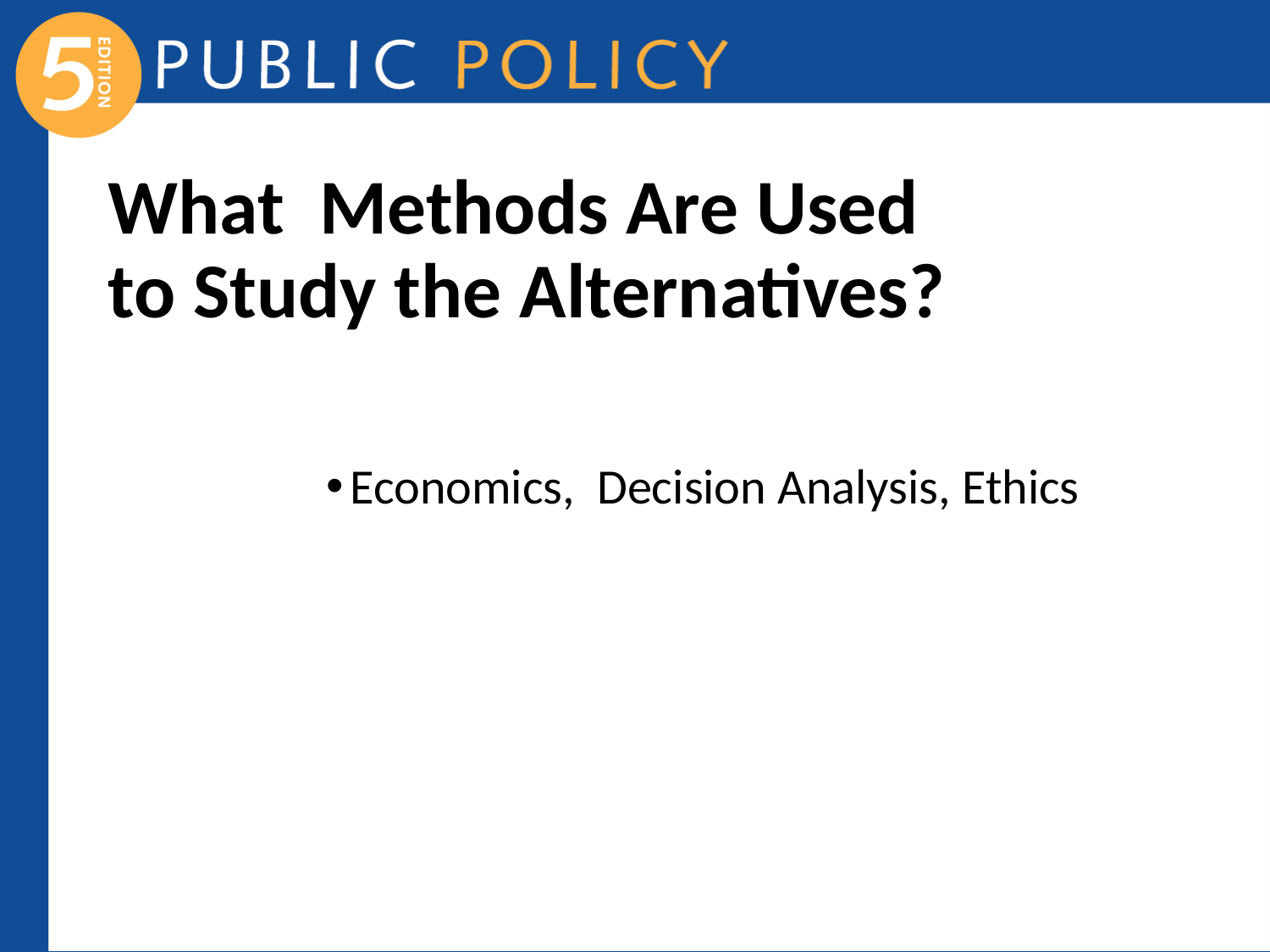

# What  Methods Are Used to Study the Alternatives?
Economics,  Decision Analysis, Ethics